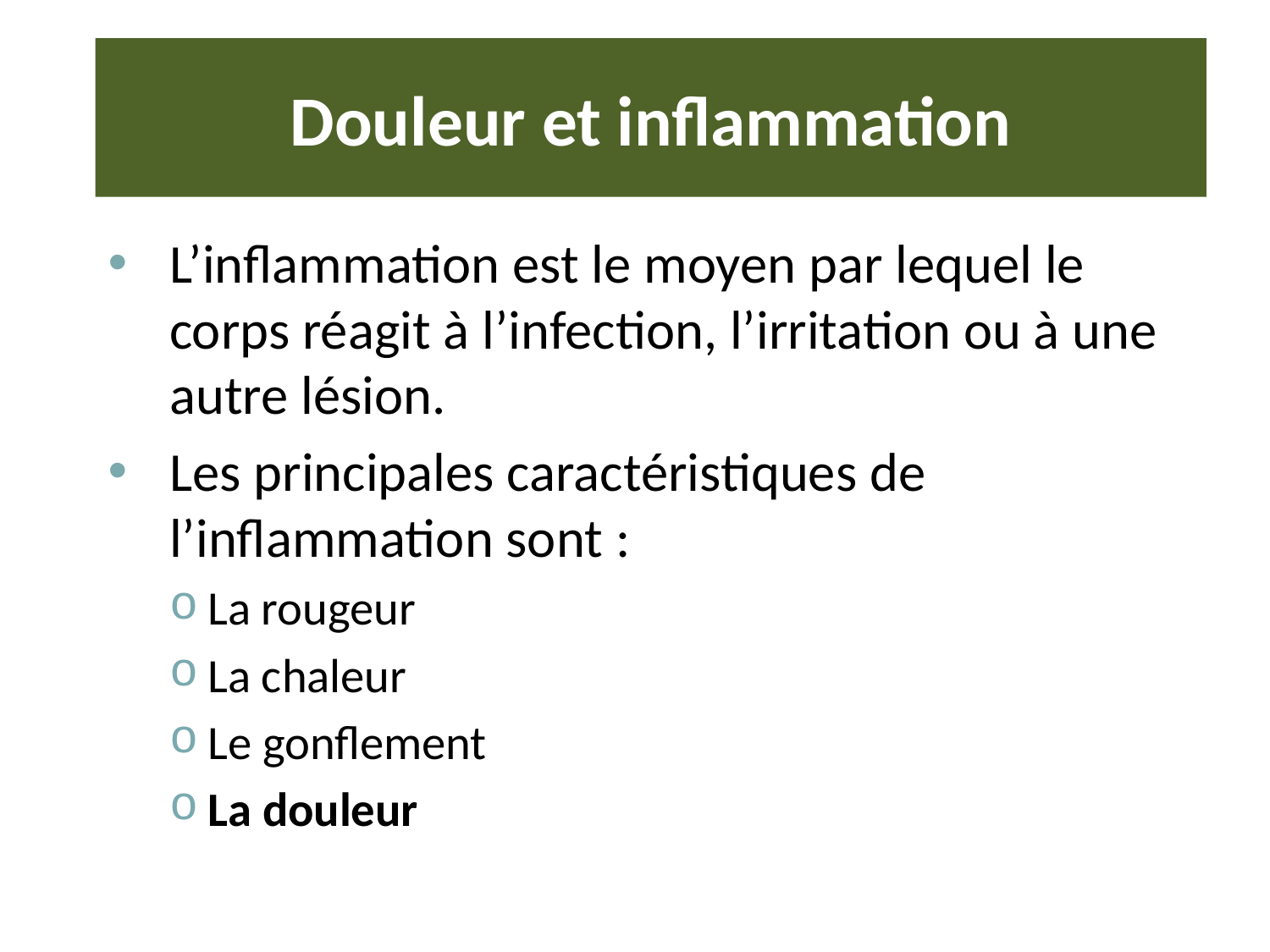

# Douleur et inflammation
L’inflammation est le moyen par lequel le corps réagit à l’infection, l’irritation ou à une autre lésion.
Les principales caractéristiques de l’inflammation sont :
La rougeur
La chaleur
Le gonflement
La douleur